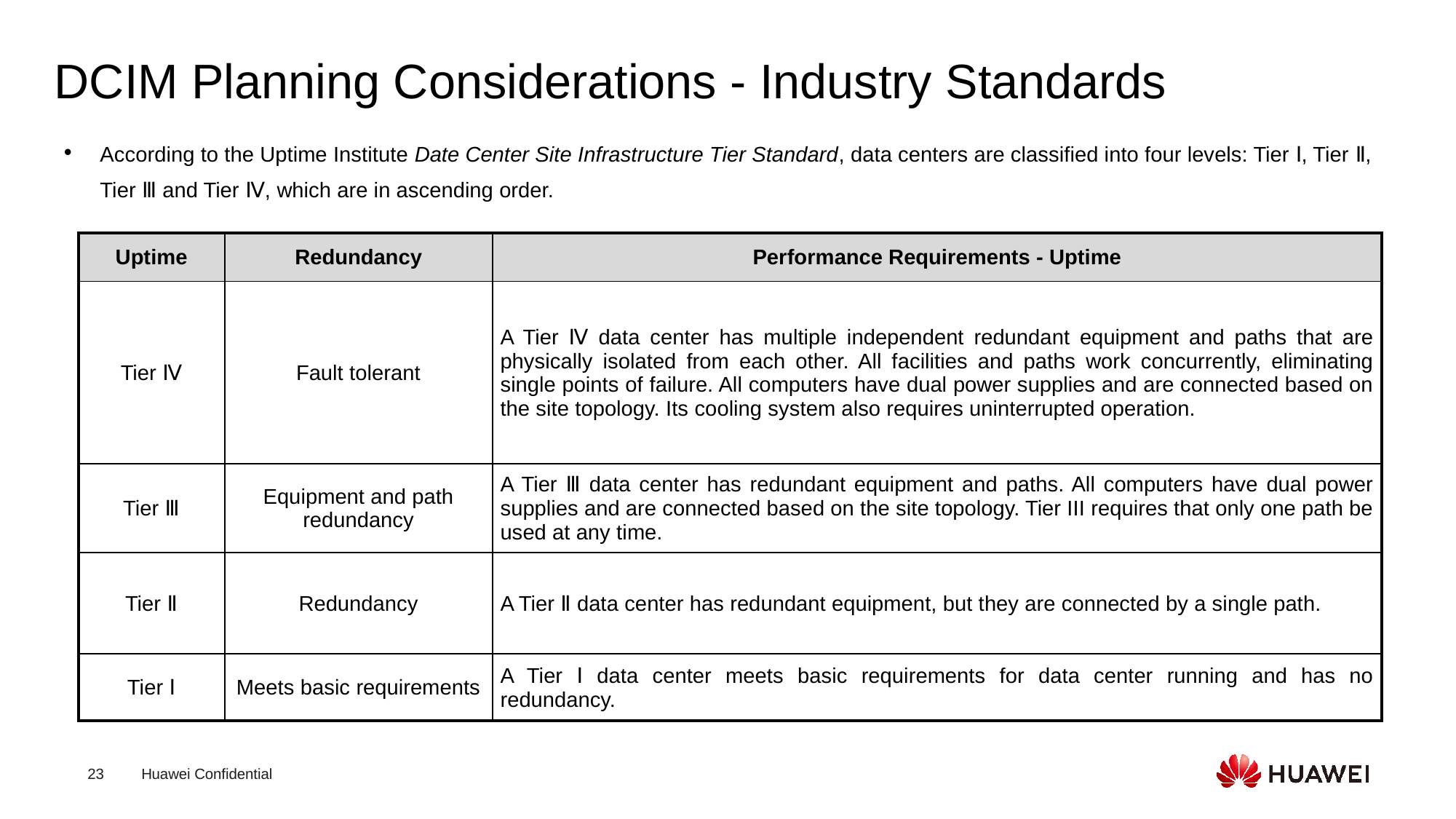

# DCIM Planning Considerations - Industry Standards
According to the Uptime Institute Date Center Site Infrastructure Tier Standard, data centers are classified into four levels: Tier Ⅰ, Tier Ⅱ, Tier Ⅲ and Tier Ⅳ, which are in ascending order.
| Uptime | Redundancy | Performance Requirements - Uptime |
| --- | --- | --- |
| Tier Ⅳ | Fault tolerant | A Tier Ⅳ data center has multiple independent redundant equipment and paths that are physically isolated from each other. All facilities and paths work concurrently, eliminating single points of failure. All computers have dual power supplies and are connected based on the site topology. Its cooling system also requires uninterrupted operation. |
| Tier Ⅲ | Equipment and path redundancy | A Tier Ⅲ data center has redundant equipment and paths. All computers have dual power supplies and are connected based on the site topology. Tier III requires that only one path be used at any time. |
| Tier Ⅱ | Redundancy | A Tier Ⅱ data center has redundant equipment, but they are connected by a single path. |
| Tier Ⅰ | Meets basic requirements | A Tier Ⅰ data center meets basic requirements for data center running and has no redundancy. |